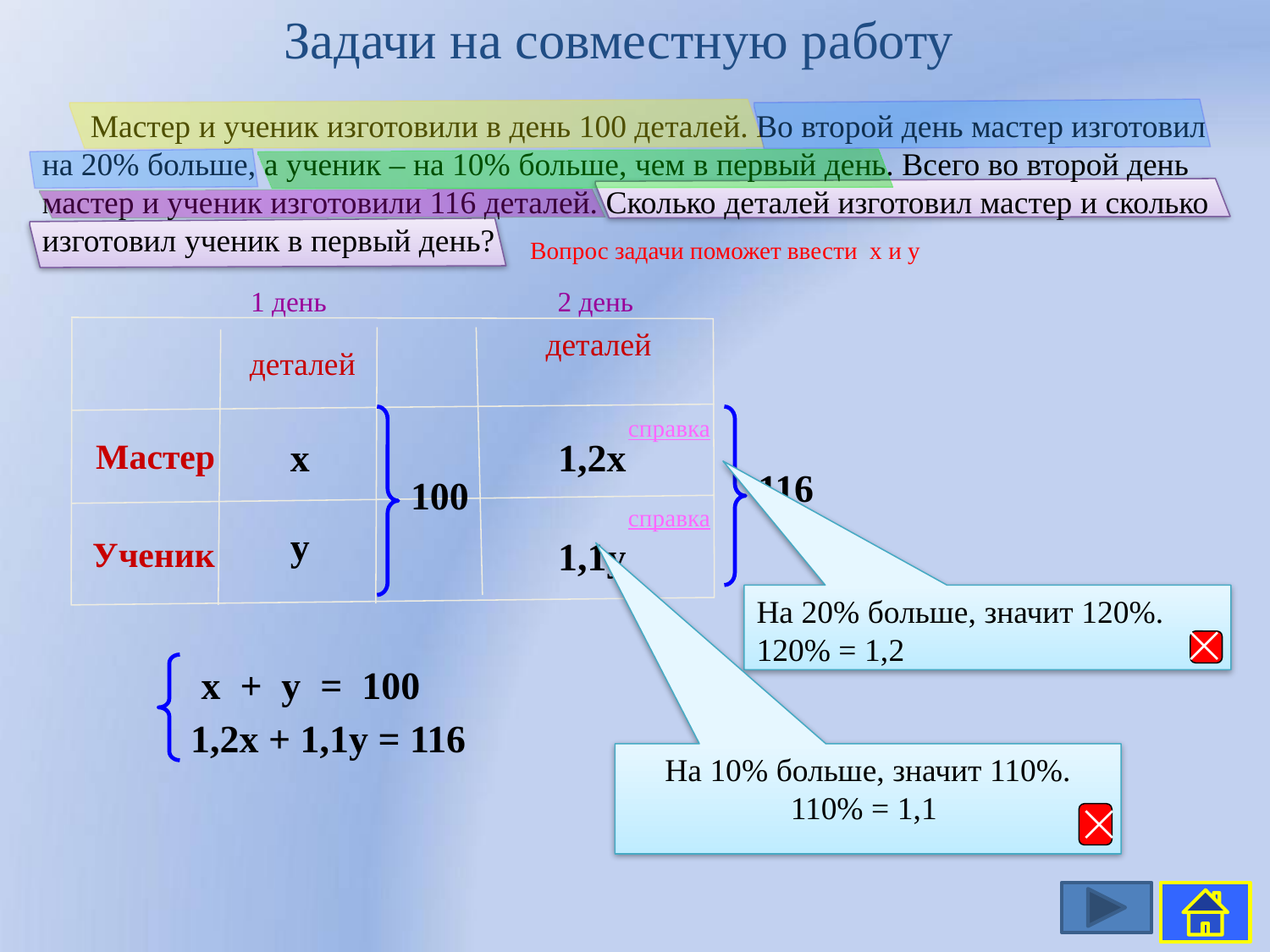

Задачи на совместную работу
      Мастер и ученик изготовили в день 100 деталей. Во второй день мастер изготовил на 20% больше, а ученик – на 10% больше, чем в первый день. Всего во второй день мастер и ученик изготовили 116 деталей. Сколько деталей изготовил мастер и сколько изготовил ученик в первый день?

Вопрос задачи поможет ввести  х и у
1 день
2 день

Мастер
Ученик
деталей

деталей
х
у

100
справка

116
1,2х
справка
1,1у
На 20% больше, значит 120%.
120% = 1,2
×

1,2х + 1,1у = 116
х  +  у  =  100
На 10% больше, значит 110%.
110% = 1,1
×